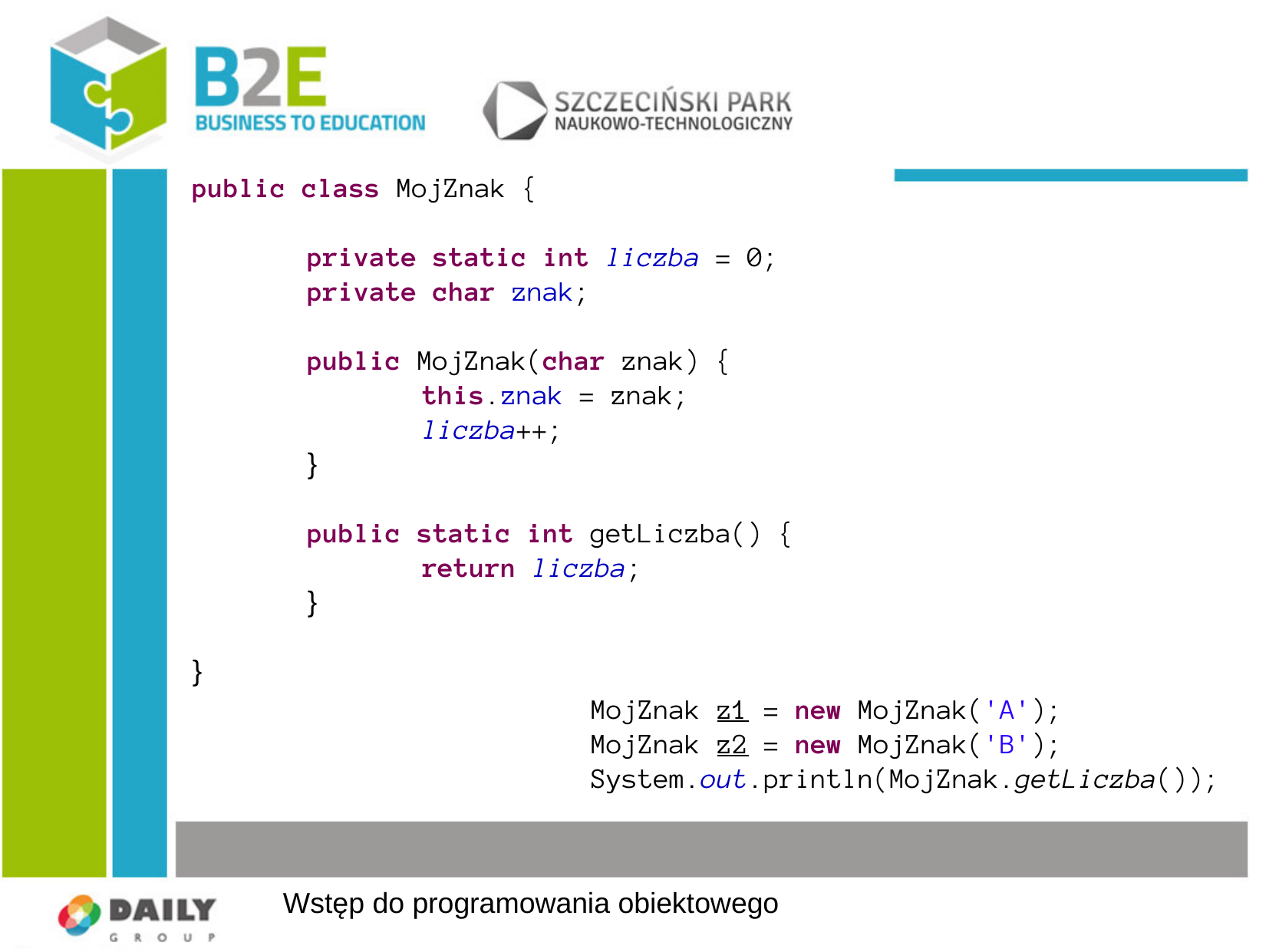

public class MojZnak {

	private static int liczba = 0;
	private char znak;

	public MojZnak(char znak) {
		this.znak = znak;
		liczba++;
	}

	public static int getLiczba() {
		return liczba;
	}

}
MojZnak z1 = new MojZnak('A');
MojZnak z2 = new MojZnak('B');
System.out.println(MojZnak.getLiczba());
Wstęp do programowania obiektowego